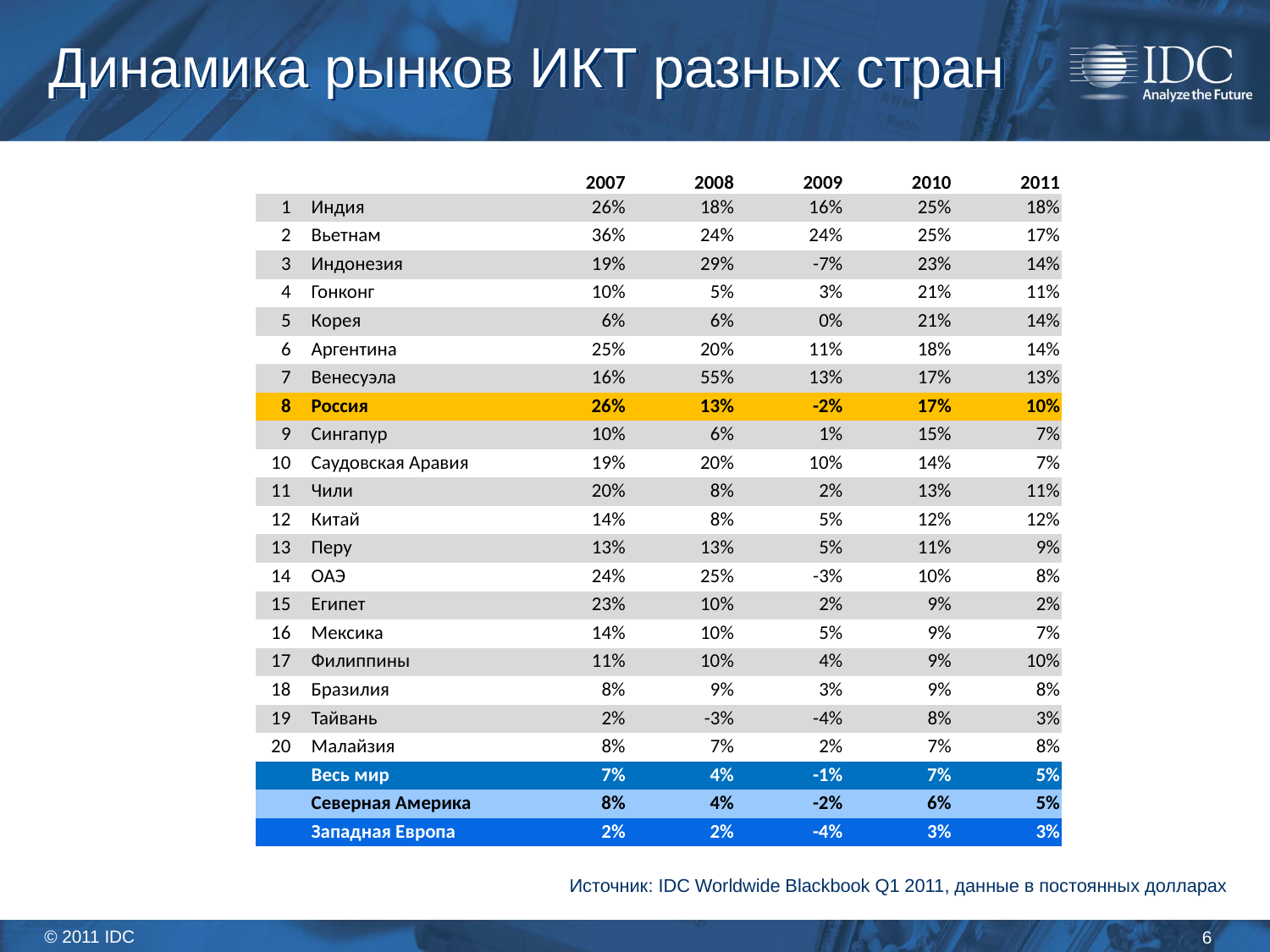

# Динамика рынков ИКТ разных стран
|  |  | 2007 | 2008 | 2009 | 2010 | 2011 |
| --- | --- | --- | --- | --- | --- | --- |
| 1 | Индия | 26% | 18% | 16% | 25% | 18% |
| 2 | Вьетнам | 36% | 24% | 24% | 25% | 17% |
| 3 | Индонезия | 19% | 29% | -7% | 23% | 14% |
| 4 | Гонконг | 10% | 5% | 3% | 21% | 11% |
| 5 | Корея | 6% | 6% | 0% | 21% | 14% |
| 6 | Аргентина | 25% | 20% | 11% | 18% | 14% |
| 7 | Венесуэла | 16% | 55% | 13% | 17% | 13% |
| 8 | Россия | 26% | 13% | -2% | 17% | 10% |
| 9 | Сингапур | 10% | 6% | 1% | 15% | 7% |
| 10 | Саудовская Аравия | 19% | 20% | 10% | 14% | 7% |
| 11 | Чили | 20% | 8% | 2% | 13% | 11% |
| 12 | Китай | 14% | 8% | 5% | 12% | 12% |
| 13 | Перу | 13% | 13% | 5% | 11% | 9% |
| 14 | ОАЭ | 24% | 25% | -3% | 10% | 8% |
| 15 | Египет | 23% | 10% | 2% | 9% | 2% |
| 16 | Мексика | 14% | 10% | 5% | 9% | 7% |
| 17 | Филиппины | 11% | 10% | 4% | 9% | 10% |
| 18 | Бразилия | 8% | 9% | 3% | 9% | 8% |
| 19 | Тайвань | 2% | -3% | -4% | 8% | 3% |
| 20 | Малайзия | 8% | 7% | 2% | 7% | 8% |
|  | Весь мир | 7% | 4% | -1% | 7% | 5% |
|  | Северная Америка | 8% | 4% | -2% | 6% | 5% |
|  | Западная Европа | 2% | 2% | -4% | 3% | 3% |
Источник: IDC Worldwide Blackbook Q1 2011, данные в постоянных долларах